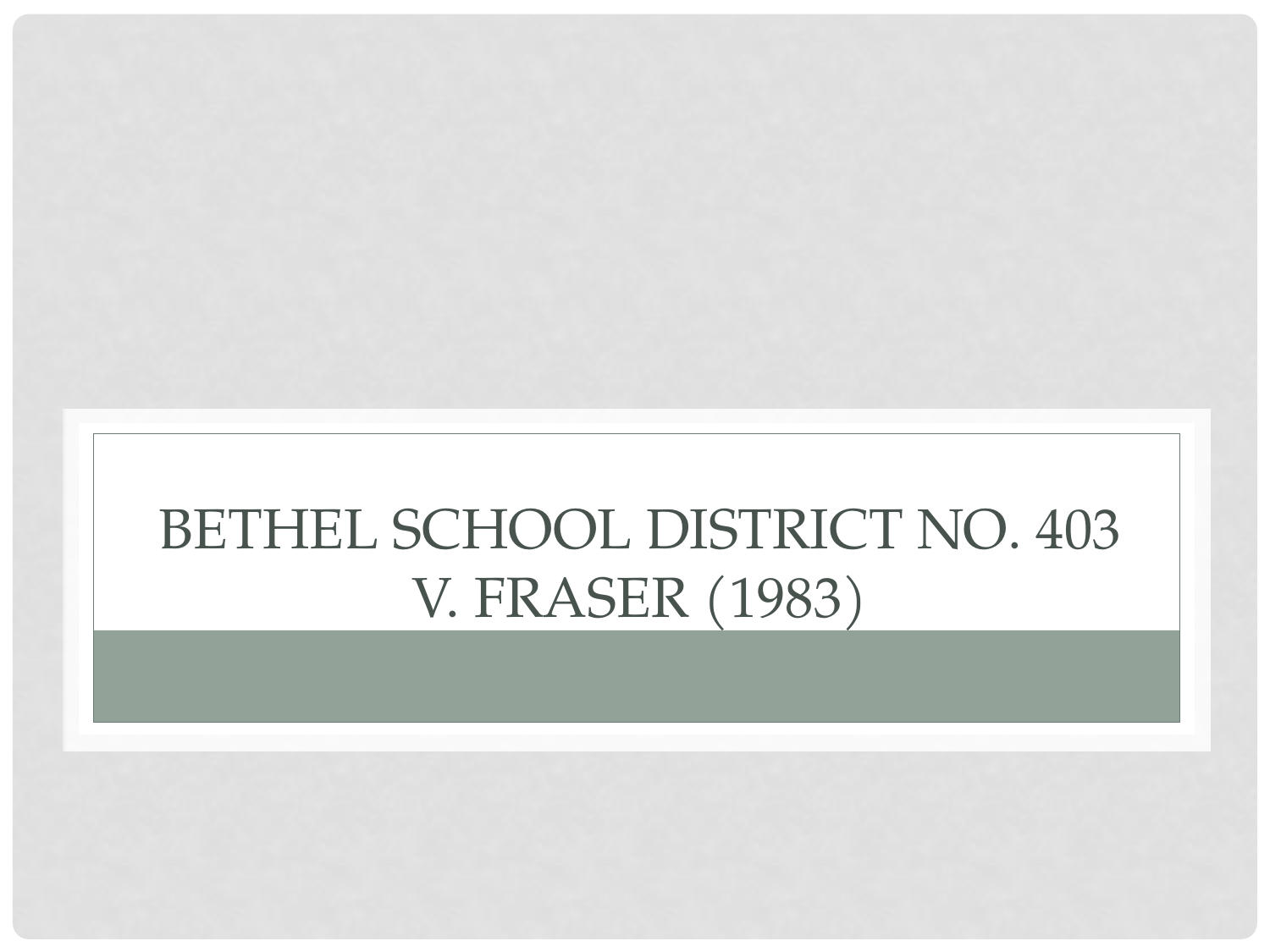

# Bethel School District No. 403 v. Fraser (1983)